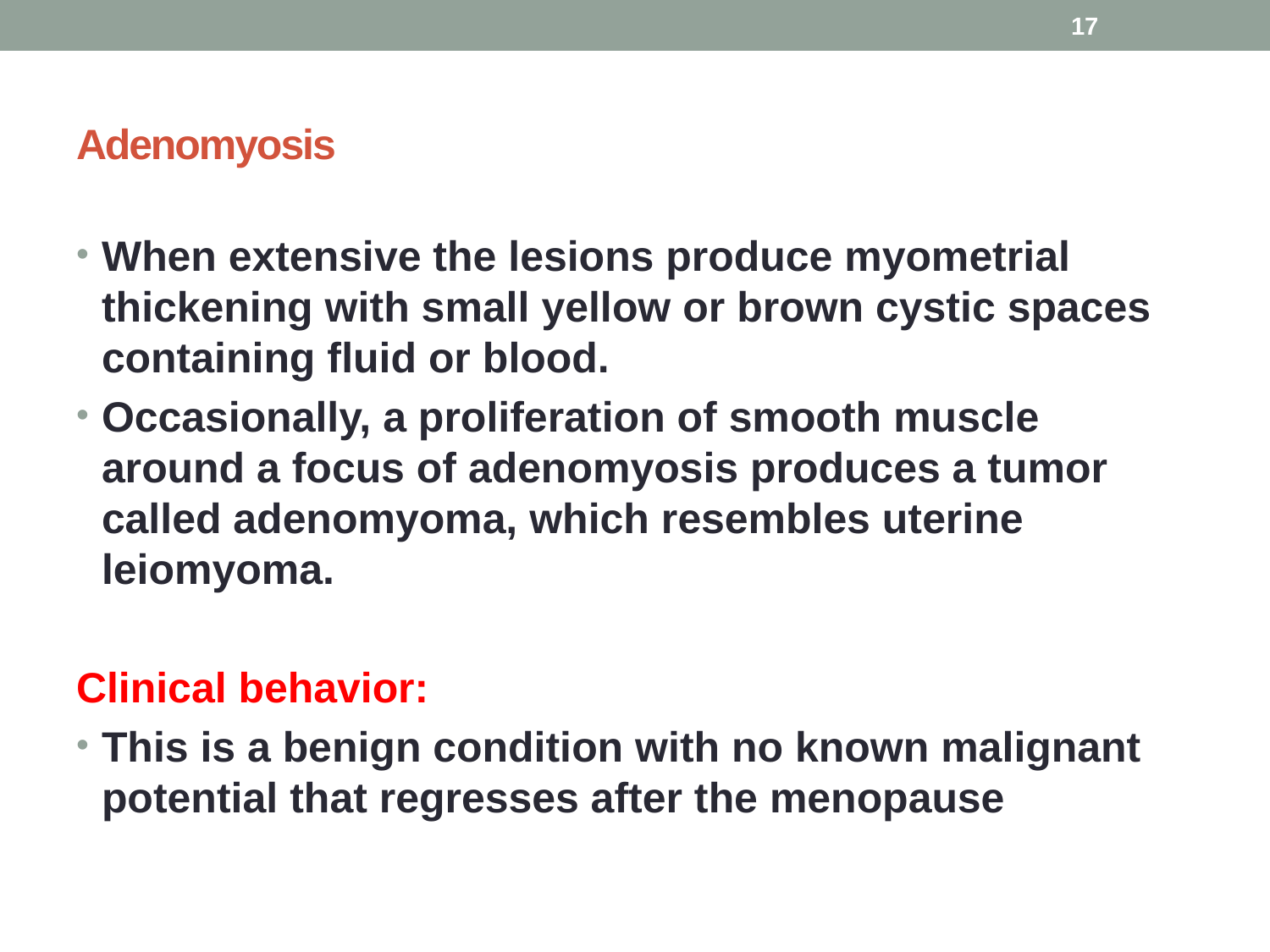

17
# Adenomyosis
When extensive the lesions produce myometrial thickening with small yellow or brown cystic spaces containing fluid or blood.
Occasionally, a proliferation of smooth muscle around a focus of adenomyosis produces a tumor called adenomyoma, which resembles uterine leiomyoma.

Clinical behavior:
This is a benign condition with no known malignant potential that regresses after the menopause